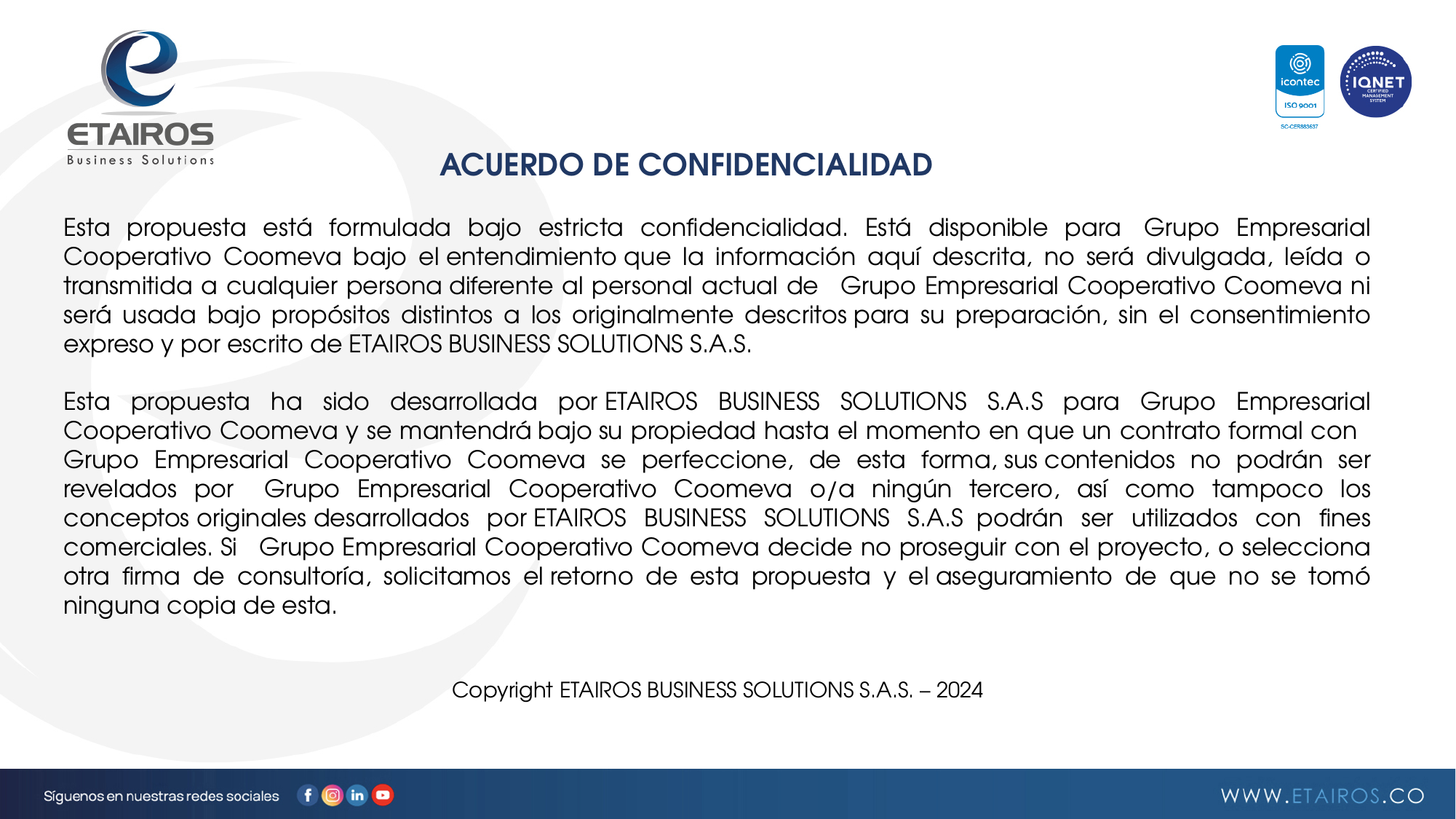

ACUERDO DE CONFIDENCIALIDAD
Esta propuesta está formulada bajo estricta confidencialidad. Está disponible para  Grupo Empresarial Cooperativo Coomeva bajo el entendimiento que la información aquí descrita, no será divulgada, leída o transmitida a cualquier persona diferente al personal actual de   Grupo Empresarial Cooperativo Coomeva ni será usada bajo propósitos distintos a los originalmente descritos para su preparación, sin el consentimiento expreso y por escrito de ETAIROS BUSINESS SOLUTIONS S.A.S.​​
 ​​
Esta propuesta ha sido desarrollada por ETAIROS BUSINESS SOLUTIONS S.A.S para Grupo Empresarial Cooperativo Coomeva y se mantendrá bajo su propiedad hasta el momento en que un contrato formal con   Grupo Empresarial Cooperativo Coomeva se perfeccione, de esta forma, sus contenidos no podrán ser revelados por   Grupo Empresarial Cooperativo Coomeva o/a ningún tercero, así como tampoco los conceptos originales desarrollados por ETAIROS BUSINESS SOLUTIONS S.A.S  podrán ser utilizados con fines comerciales. Si   Grupo Empresarial Cooperativo Coomeva decide no proseguir con el proyecto, o selecciona otra firma de consultoría, solicitamos el retorno de esta propuesta y el aseguramiento de que no se tomó ninguna copia de esta. ​​
 ​​
 ​​
Copyright ETAIROS BUSINESS SOLUTIONS S.A.S. – 2024